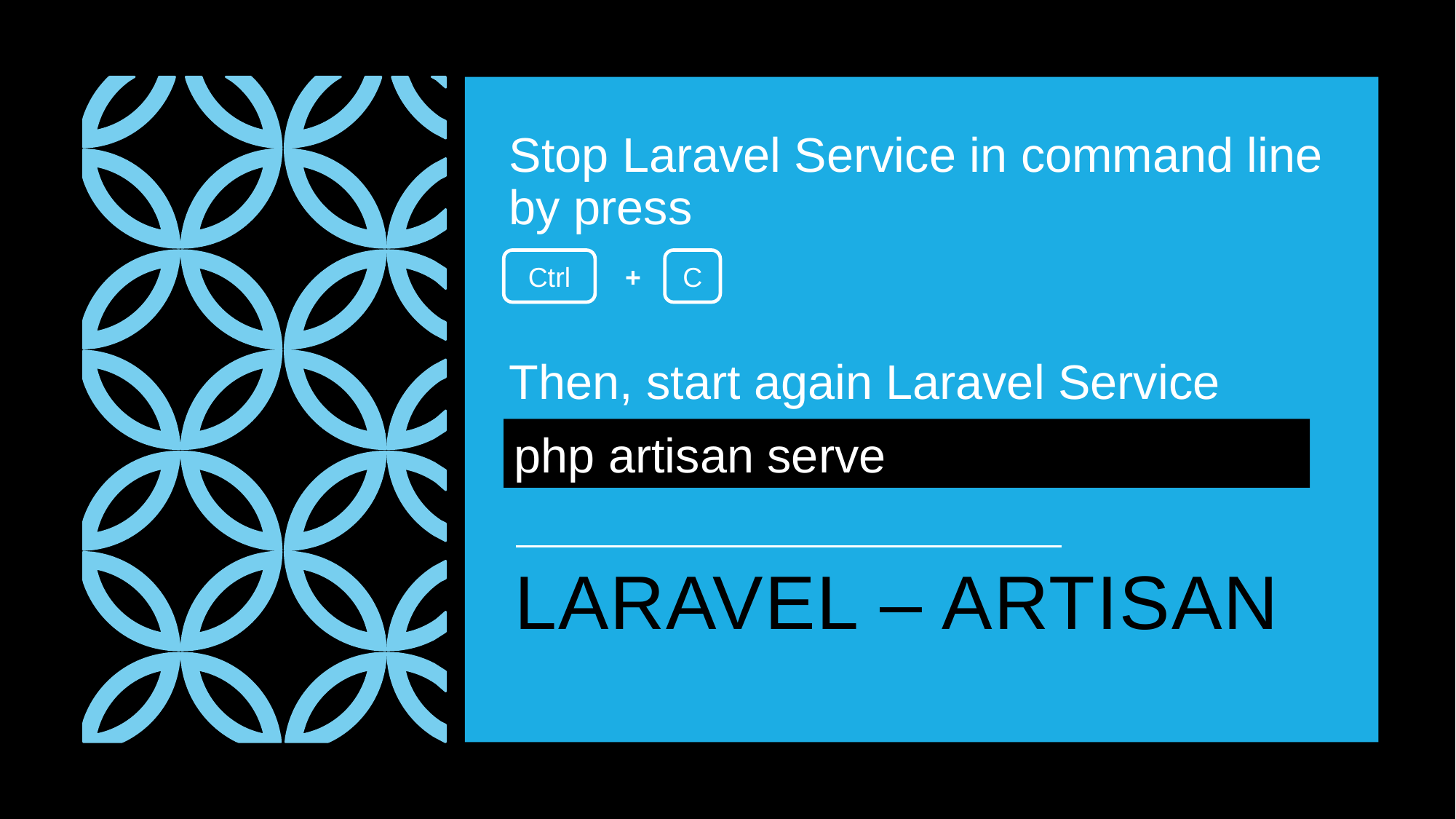

Stop Laravel Service in command line by press

Then, start again Laravel Service

Ctrl
+
C
php artisan serve
# LARAVEL – ARTISAN